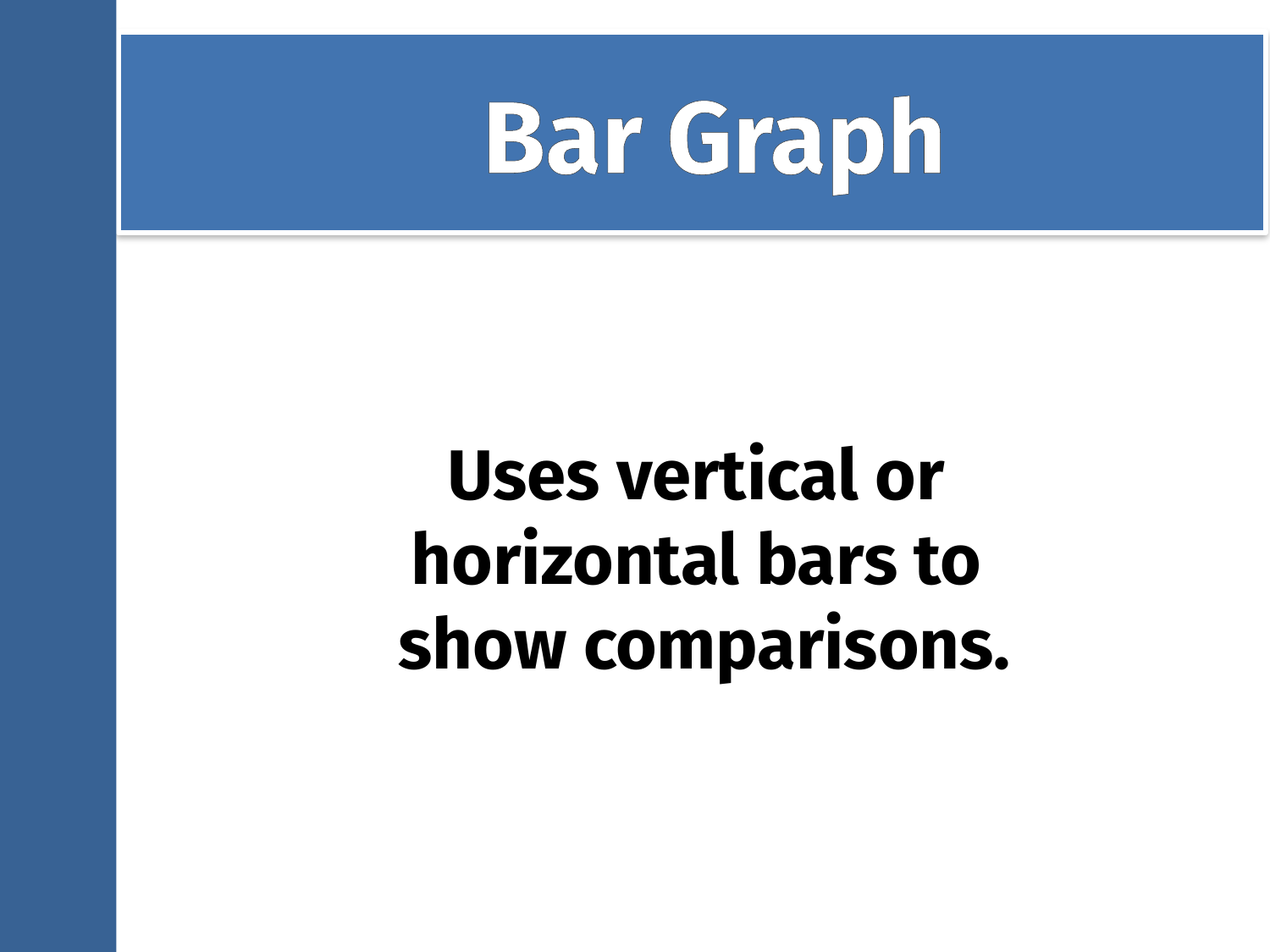

# Bar Graph

Uses vertical or
horizontal bars to
show comparisons.